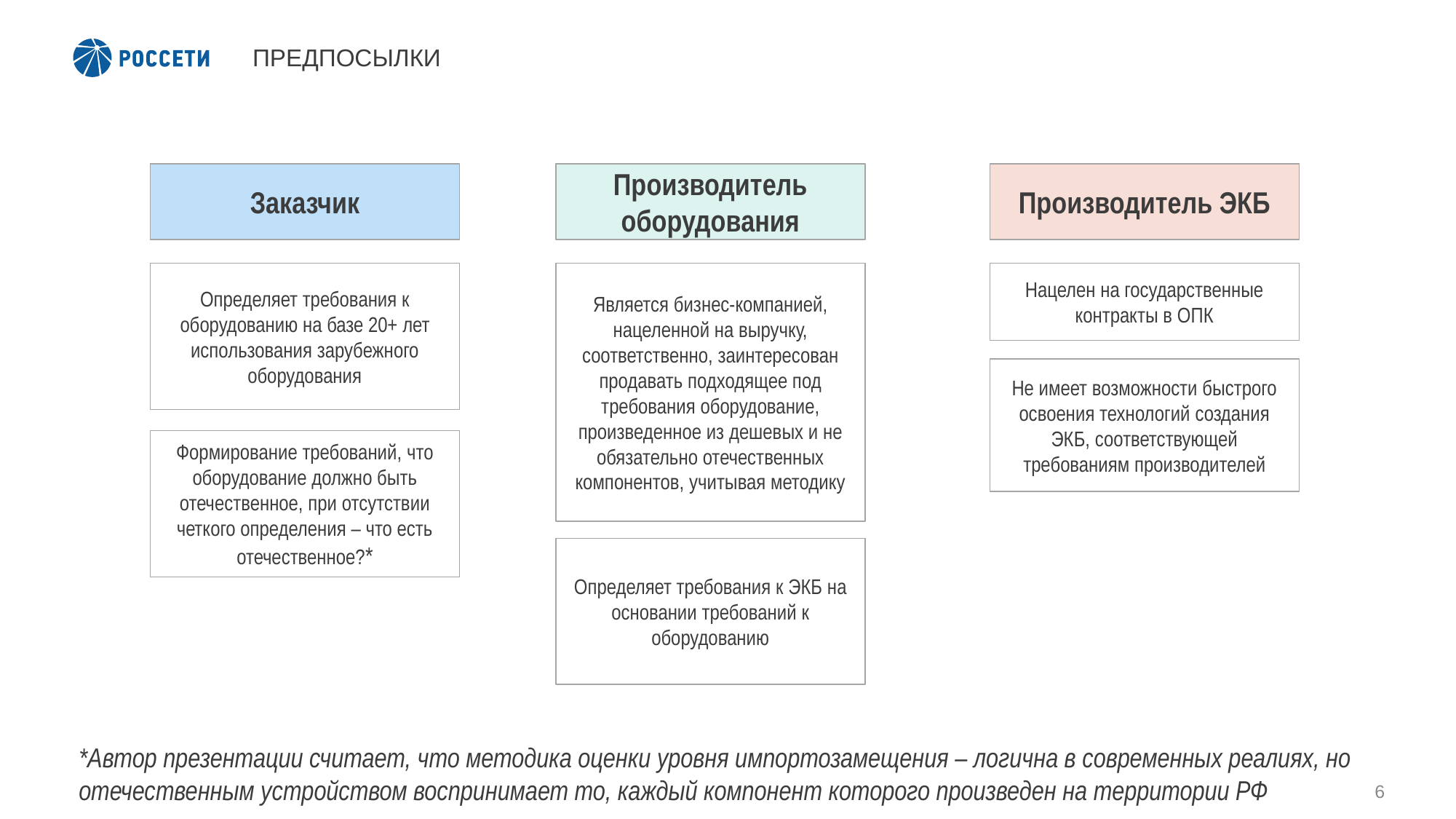

# Предпосылки
Заказчик
Производитель оборудования
Производитель ЭКБ
Является бизнес-компанией, нацеленной на выручку, соответственно, заинтересован продавать подходящее под требования оборудование, произведенное из дешевых и не обязательно отечественных компонентов, учитывая методику
Нацелен на государственные контракты в ОПК
Определяет требования к оборудованию на базе 20+ лет использования зарубежного оборудования
Не имеет возможности быстрого освоения технологий создания ЭКБ, соответствующей требованиям производителей
Формирование требований, что оборудование должно быть отечественное, при отсутствии четкого определения – что есть отечественное?*
Определяет требования к ЭКБ на основании требований к оборудованию
*Автор презентации считает, что методика оценки уровня импортозамещения – логична в современных реалиях, но отечественным устройством воспринимает то, каждый компонент которого произведен на территории РФ